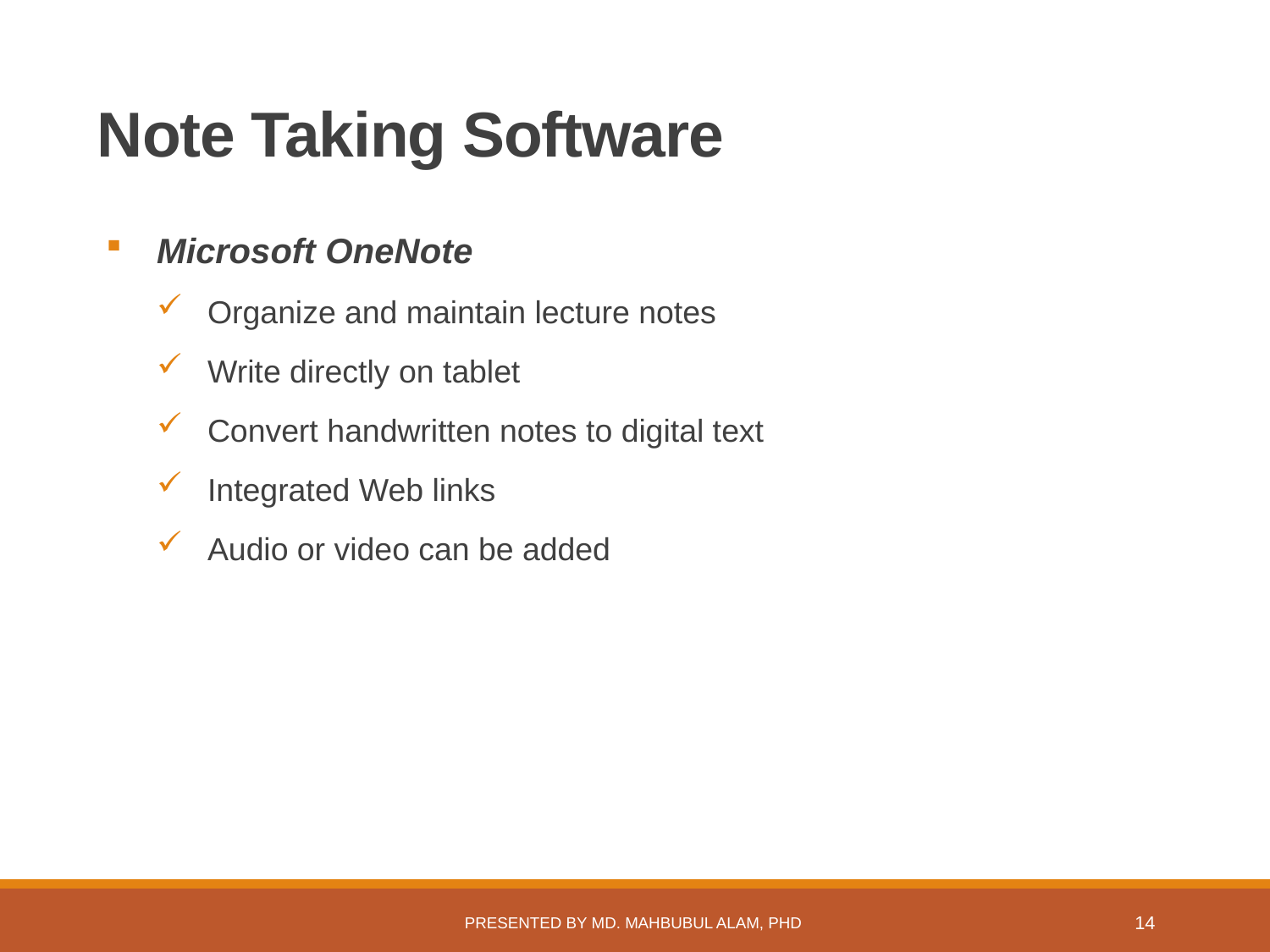

# Note Taking Software
Microsoft OneNote
Organize and maintain lecture notes
Write directly on tablet
Convert handwritten notes to digital text
Integrated Web links
Audio or video can be added
Presented by Md. Mahbubul Alam, PhD
14